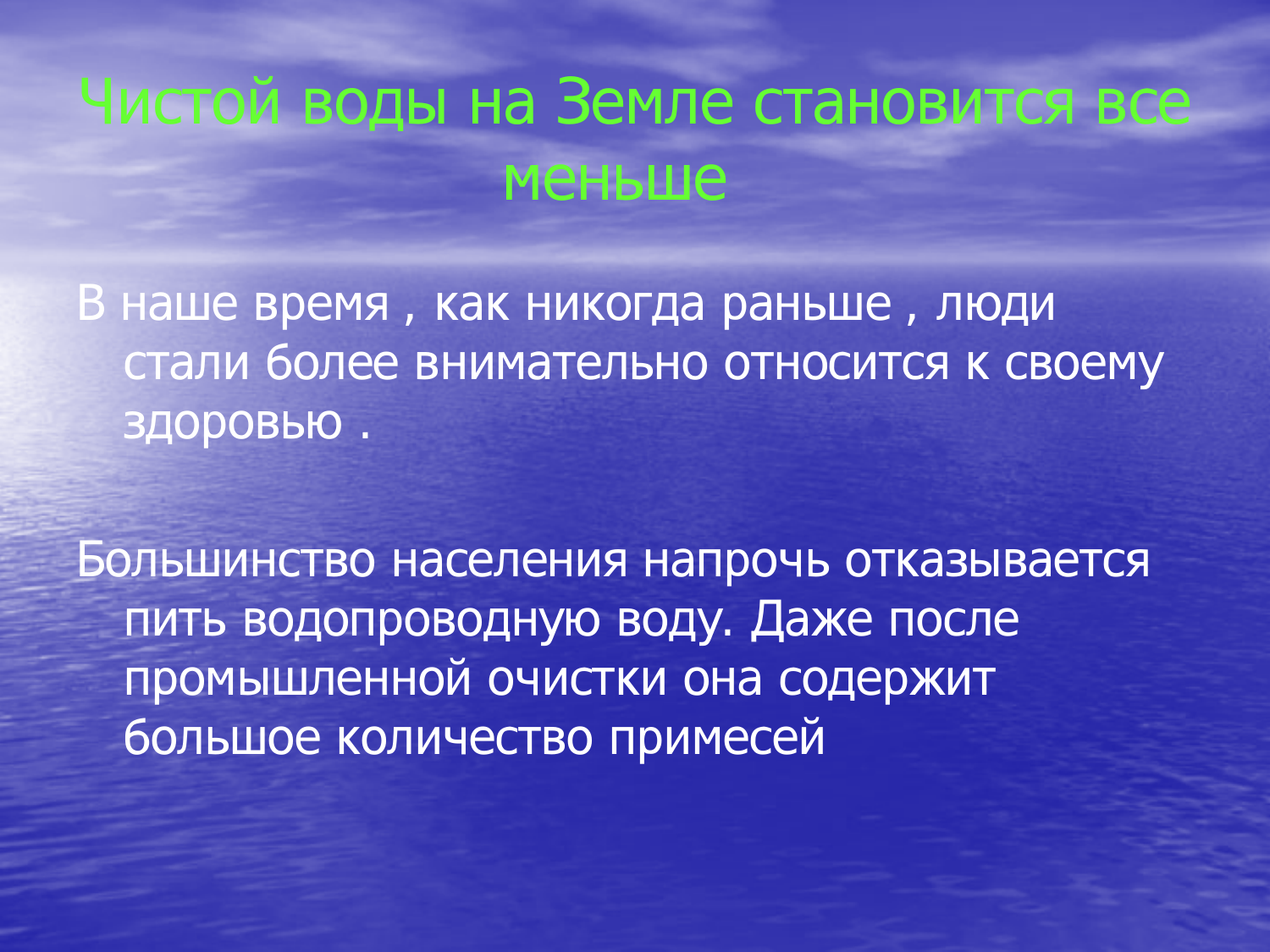

# Чистой воды на Земле становится все меньше
В наше время , как никогда раньше , люди стали более внимательно относится к своему здоровью .

Большинство населения напрочь отказывается пить водопроводную воду. Даже после промышленной очистки она содержит большое количество примесей